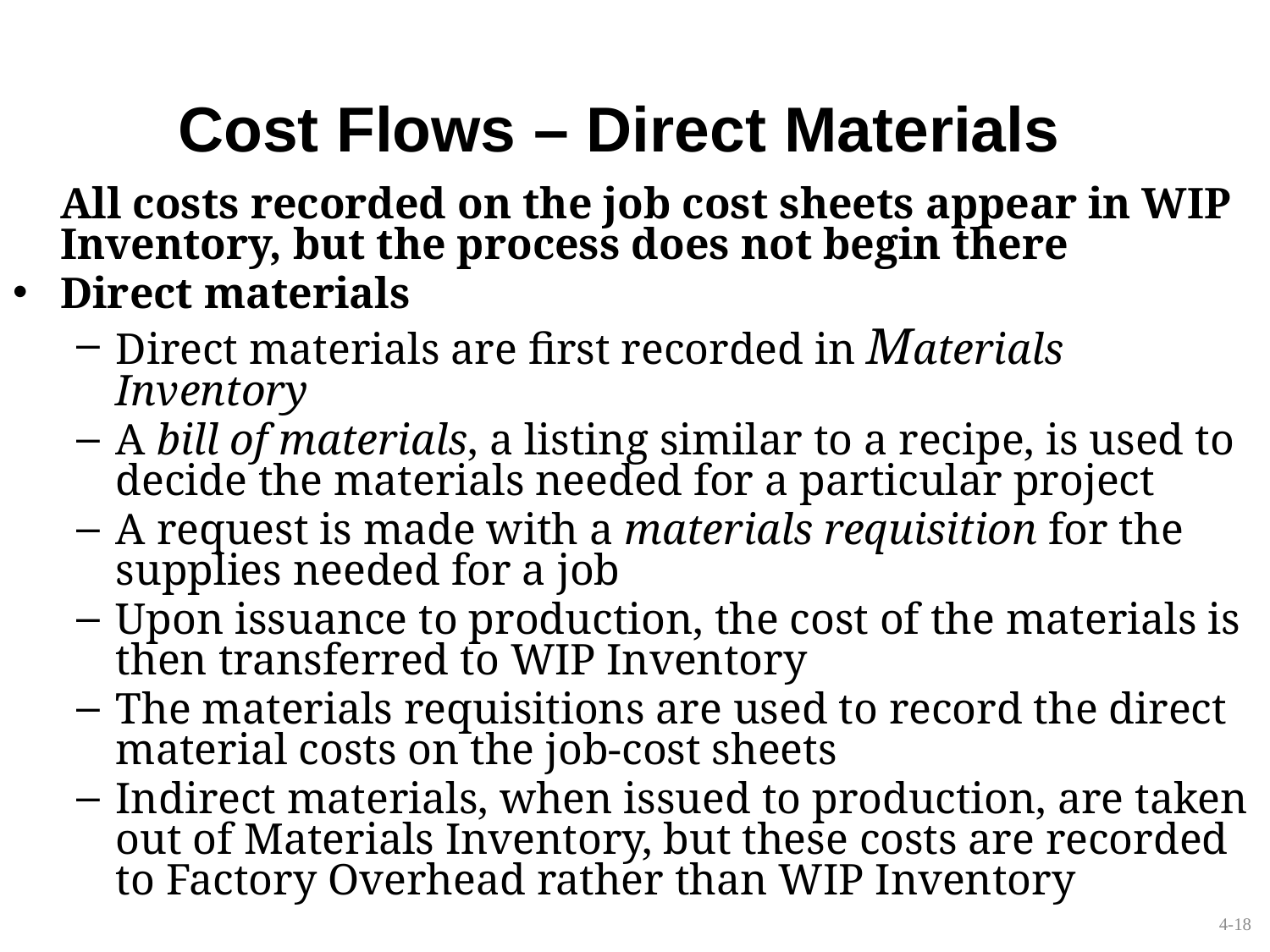

Cost Flows – Direct Materials
	All costs recorded on the job cost sheets appear in WIP Inventory, but the process does not begin there
Direct materials
Direct materials are first recorded in Materials Inventory
A bill of materials, a listing similar to a recipe, is used to decide the materials needed for a particular project
A request is made with a materials requisition for the supplies needed for a job
Upon issuance to production, the cost of the materials is then transferred to WIP Inventory
The materials requisitions are used to record the direct material costs on the job-cost sheets
Indirect materials, when issued to production, are taken out of Materials Inventory, but these costs are recorded to Factory Overhead rather than WIP Inventory
4-18